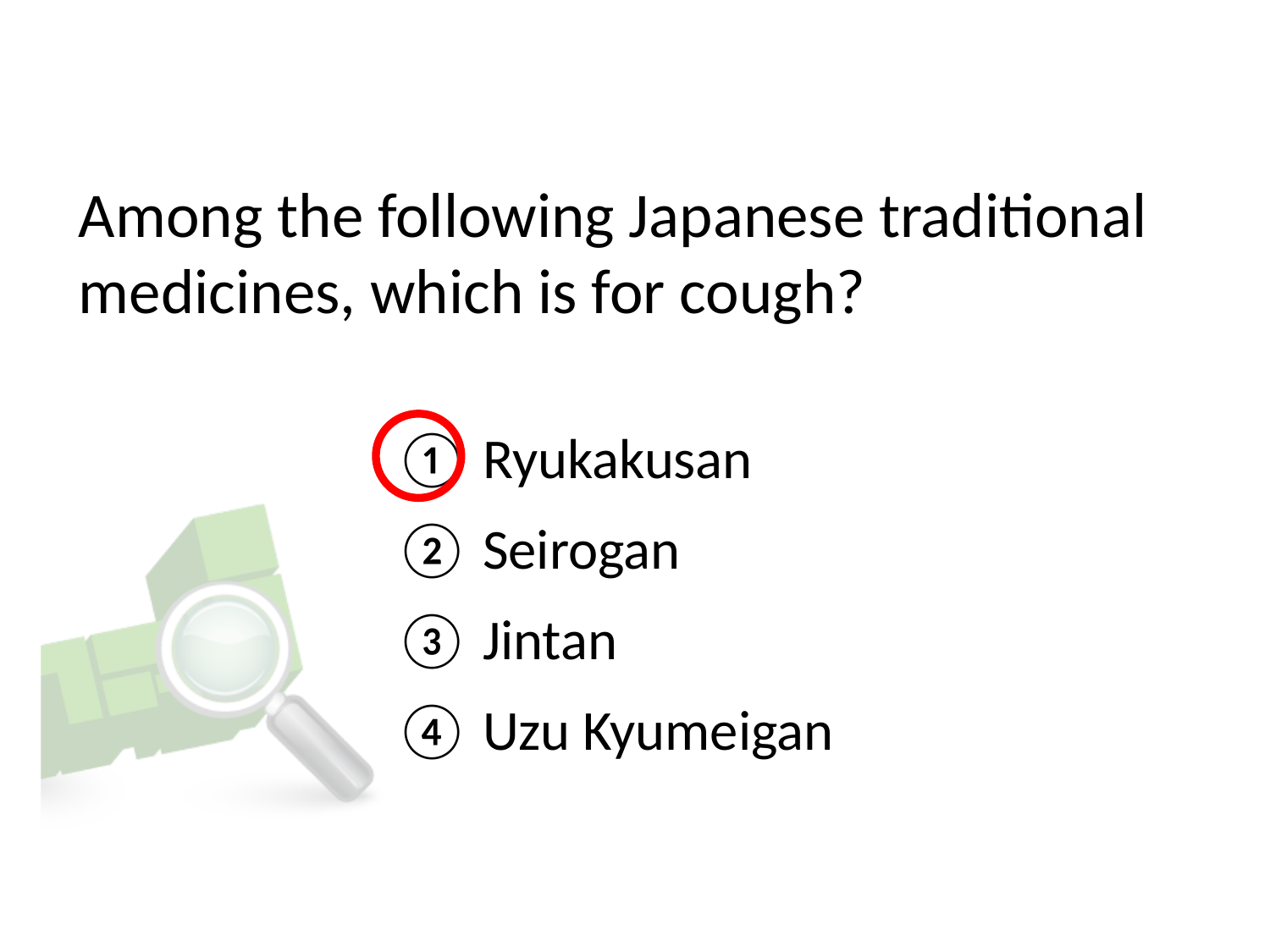

# Among the following Japanese traditional medicines, which is for cough?

① Ryukakusan
② Seirogan
③ Jintan
④ Uzu Kyumeigan